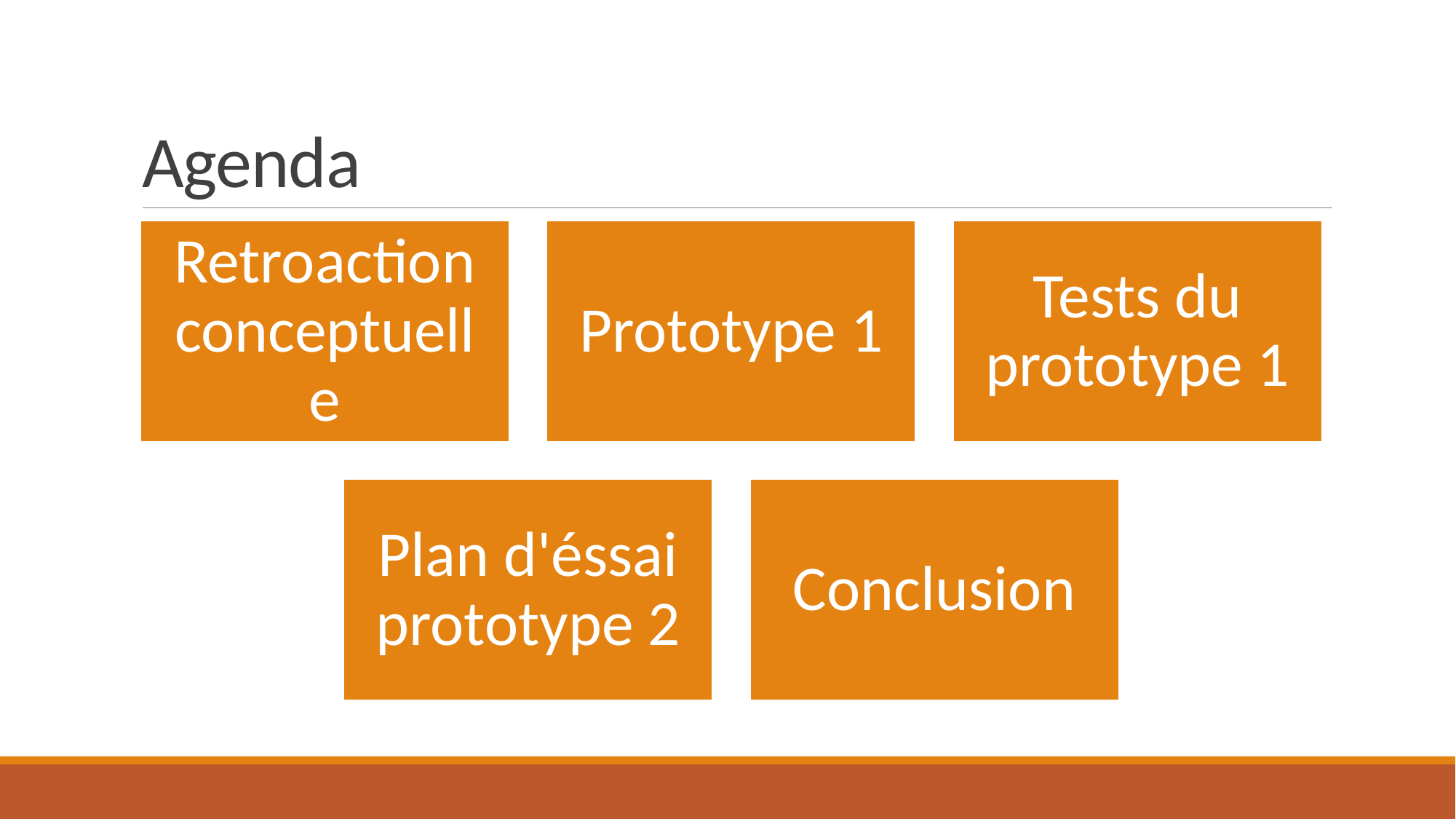

# Agenda
Retroaction conceptuelle
Prototype 1
Tests du prototype 1
Plan d'éssai prototype 2
Conclusion